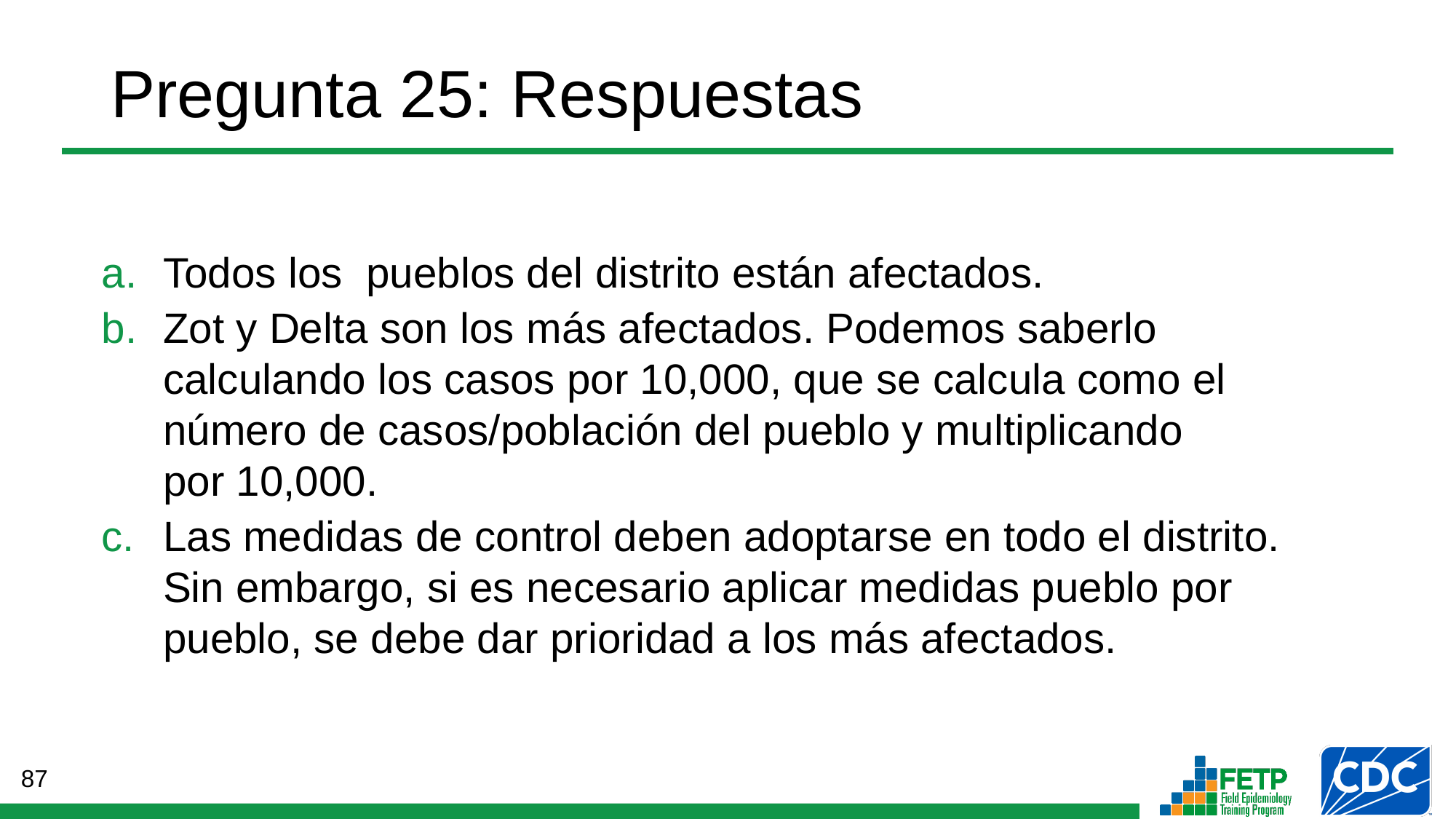

# Pregunta 25: Respuestas
Todos los  pueblos del distrito están afectados.
Zot y Delta son los más afectados. Podemos saberlo calculando los casos por 10,000, que se calcula como el número de casos/población del pueblo y multiplicando
por 10,000.
Las medidas de control deben adoptarse en todo el distrito. Sin embargo, si es necesario aplicar medidas pueblo por pueblo, se debe dar prioridad a los más afectados.